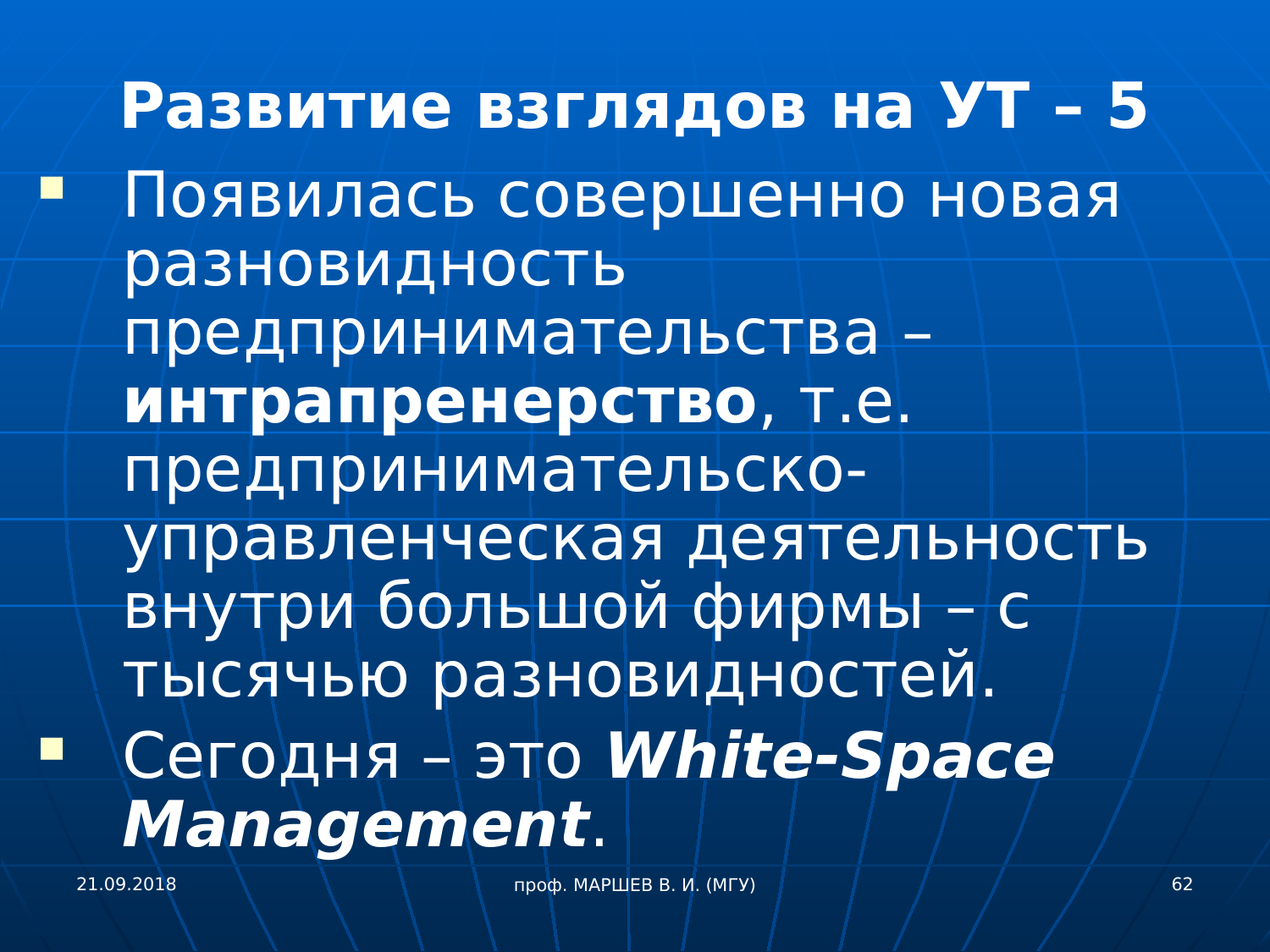

# Развитие взглядов на УТ – 5
Появилась совершенно новая разновидность предпринимательства – интрапренерство, т.е. предпринимательско-управленческая деятельность внутри большой фирмы – с тысячью разновидностей.
Сегодня – это White-Space Management.
21.09.2018
62
проф. МАРШЕВ В. И. (МГУ)